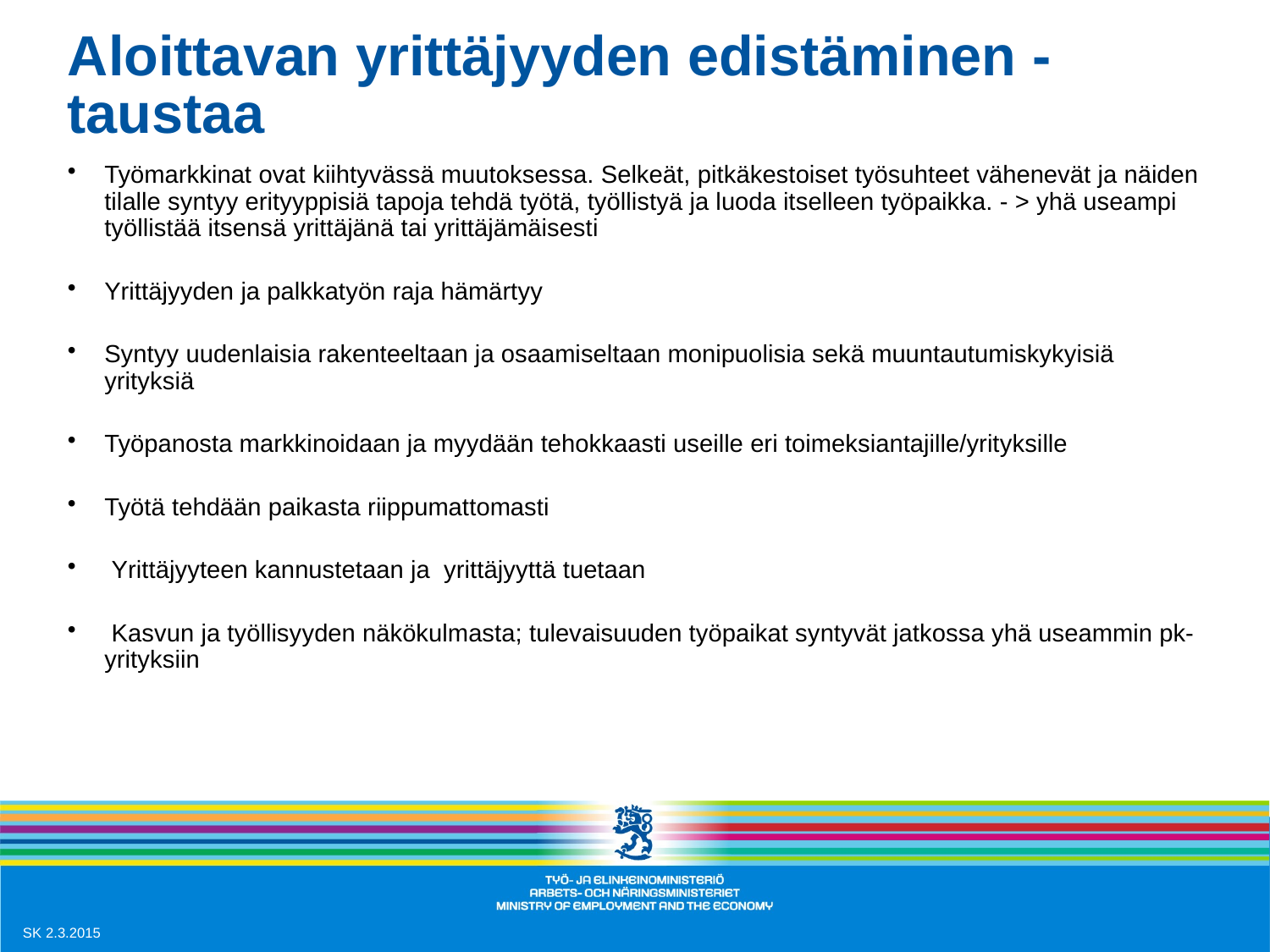

# Aloittavan yrittäjyyden edistäminen - taustaa
Työmarkkinat ovat kiihtyvässä muutoksessa. Selkeät, pitkäkestoiset työsuhteet vähenevät ja näiden tilalle syntyy erityyppisiä tapoja tehdä työtä, työllistyä ja luoda itselleen työpaikka. - > yhä useampi työllistää itsensä yrittäjänä tai yrittäjämäisesti

Yrittäjyyden ja palkkatyön raja hämärtyy

Syntyy uudenlaisia rakenteeltaan ja osaamiseltaan monipuolisia sekä muuntautumiskykyisiä yrityksiä

Työpanosta markkinoidaan ja myydään tehokkaasti useille eri toimeksiantajille/yrityksille

Työtä tehdään paikasta riippumattomasti

 Yrittäjyyteen kannustetaan ja  yrittäjyyttä tuetaan

 Kasvun ja työllisyyden näkökulmasta; tulevaisuuden työpaikat syntyvät jatkossa yhä useammin pk-yrityksiin

SK 2.3.2015